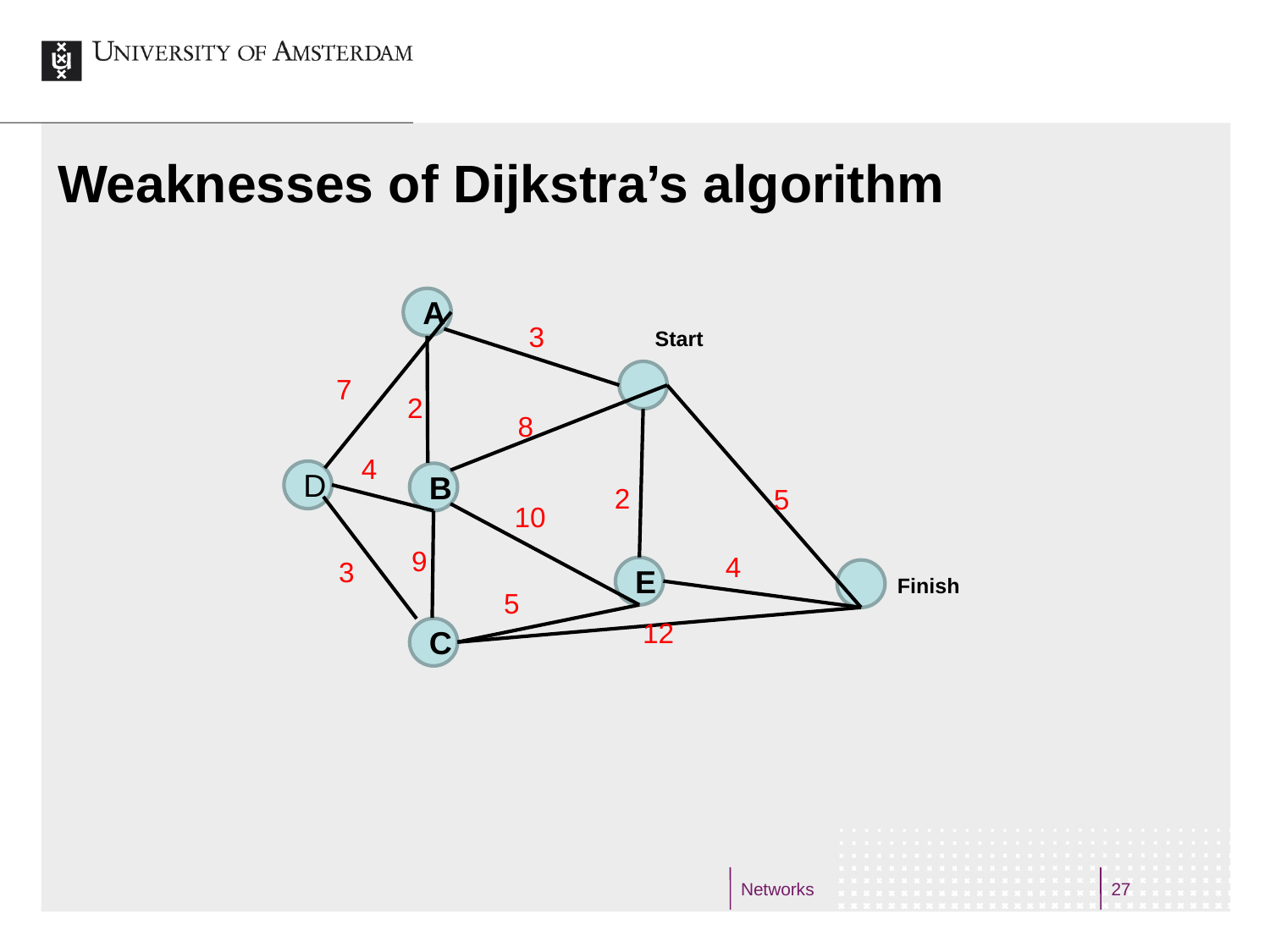

Weaknesses of Dijkstra’s algorithm

A
3
Start

7
2
8
4
D
B
2
5
10
9
4
3
E

Finish
5
12
C
Networks
27